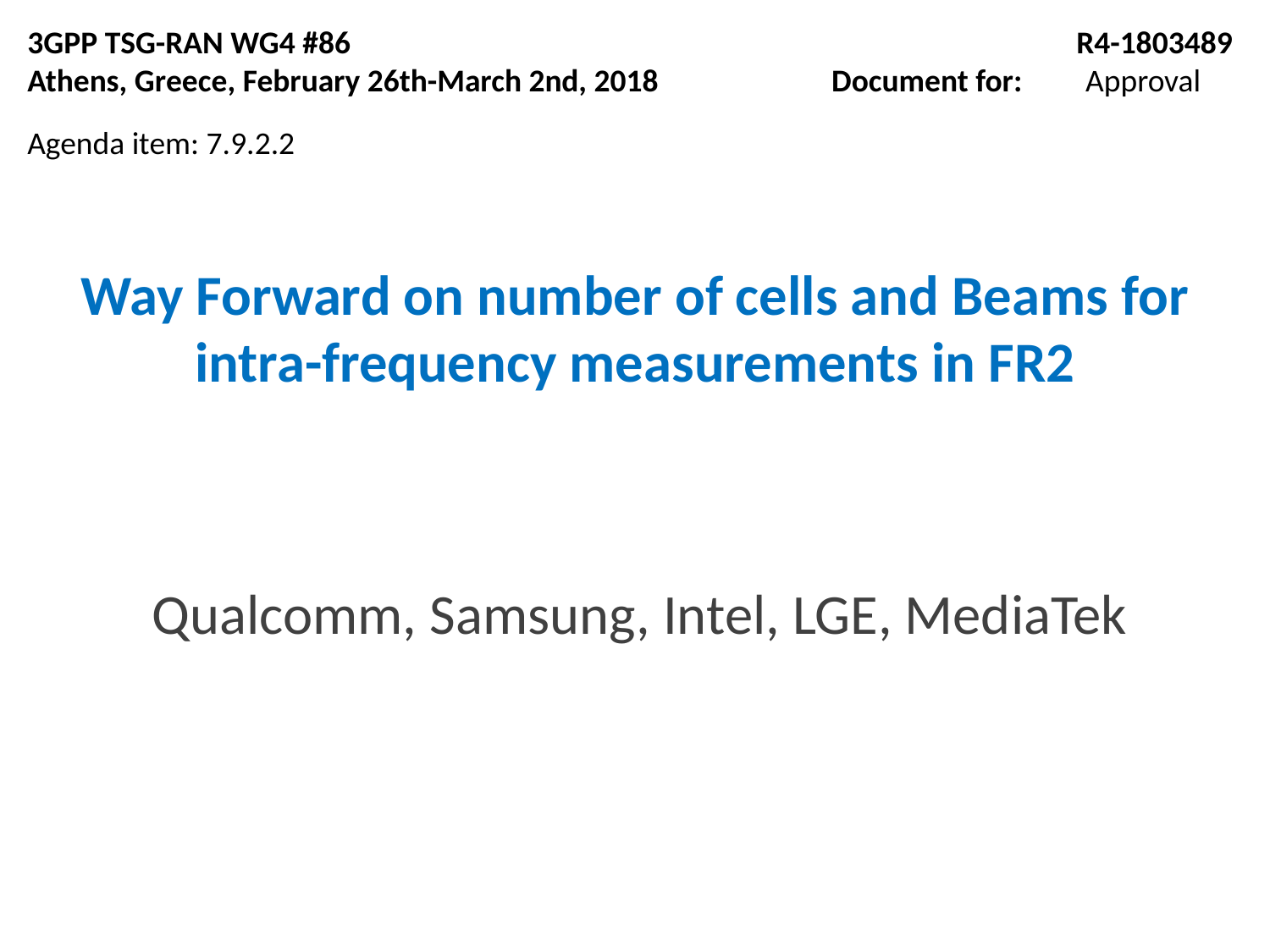

3GPP TSG-RAN WG4 #86
Athens, Greece, February 26th-March 2nd, 2018
R4-1803489
Document for:	Approval
Agenda item: 7.9.2.2
# Way Forward on number of cells and Beams for intra-frequency measurements in FR2
Qualcomm, Samsung, Intel, LGE, MediaTek